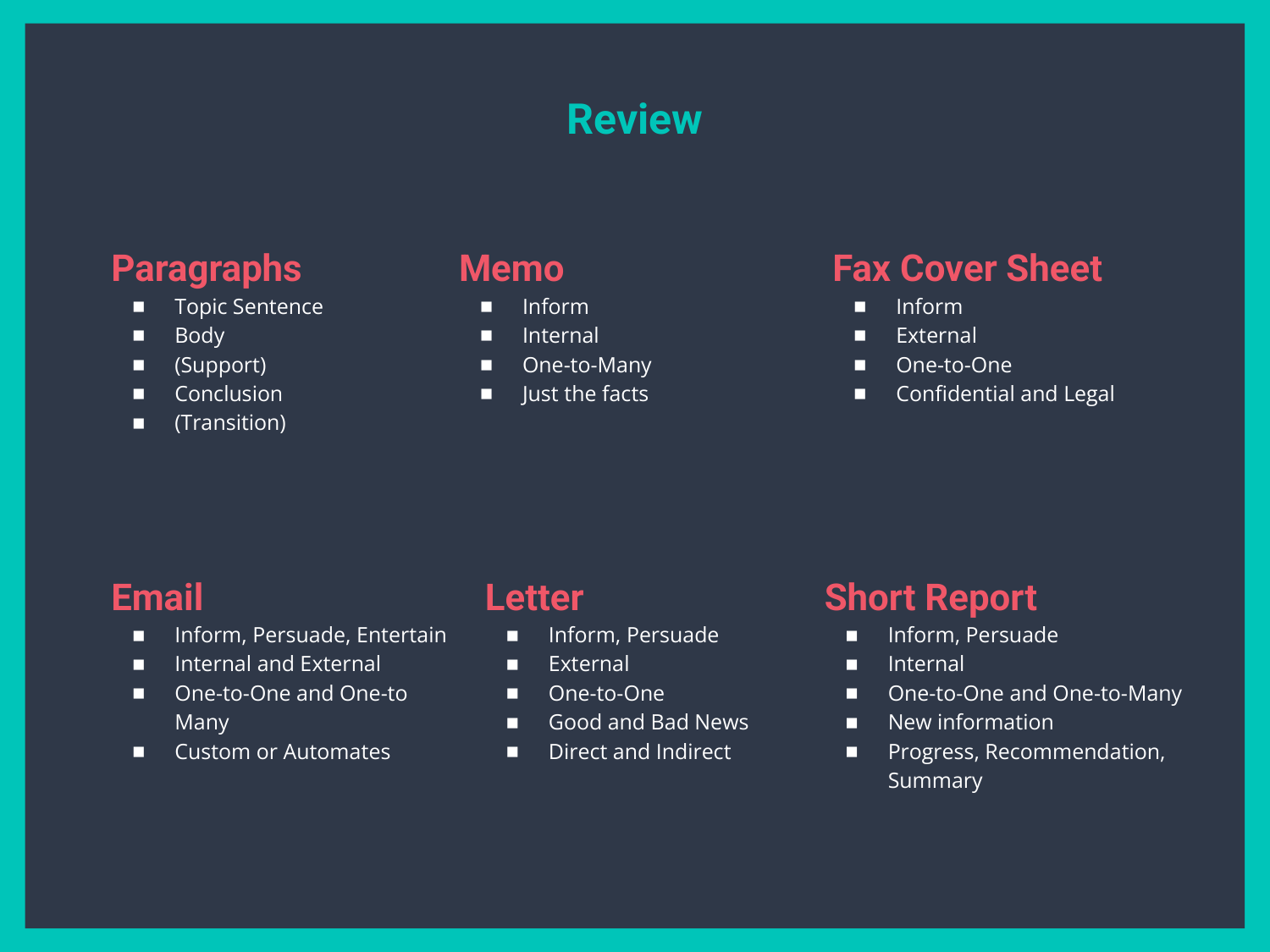

Review
Fax Cover Sheet
Inform
External
One-to-One
Confidential and Legal
Paragraphs
Topic Sentence
Body
(Support)
Conclusion
(Transition)
Memo
Inform
Internal
One-to-Many
Just the facts
Letter
Inform, Persuade
External
One-to-One
Good and Bad News
Direct and Indirect
Email
Inform, Persuade, Entertain
Internal and External
One-to-One and One-to Many
Custom or Automates
Short Report
Inform, Persuade
Internal
One-to-One and One-to-Many
New information
Progress, Recommendation, Summary